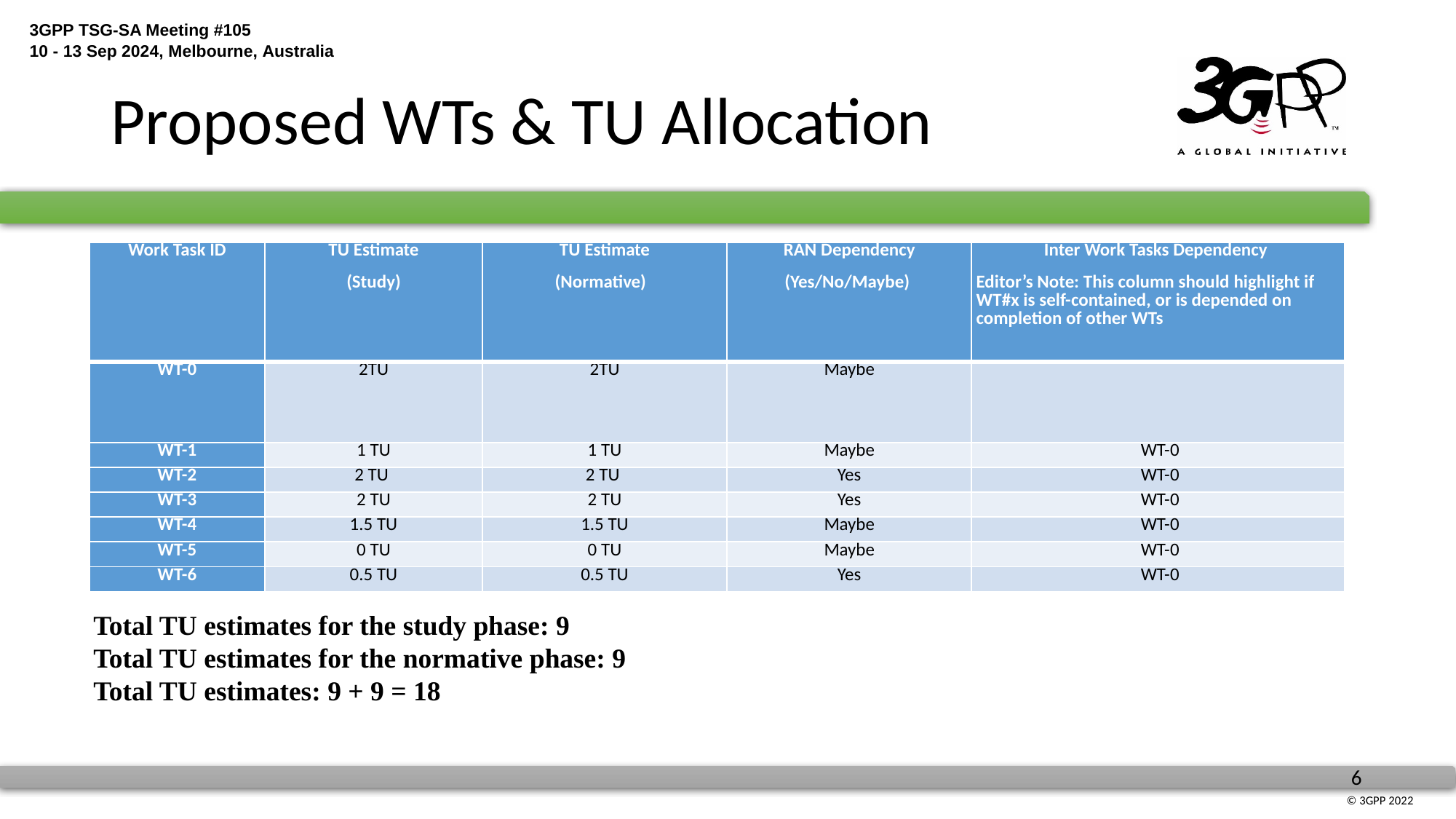

# Proposed WTs & TU Allocation
| Work Task ID | TU Estimate (Study) | TU Estimate (Normative) | RAN Dependency (Yes/No/Maybe) | Inter Work Tasks Dependency Editor’s Note: This column should highlight if WT#x is self-contained, or is depended on completion of other WTs |
| --- | --- | --- | --- | --- |
| WT-0 | 2TU | 2TU | Maybe |  |
| WT-1 | 1 TU | 1 TU | Maybe | WT-0 |
| WT-2 | 2 TU | 2 TU | Yes | WT-0 |
| WT-3 | 2 TU | 2 TU | Yes | WT-0 |
| WT-4 | 1.5 TU | 1.5 TU | Maybe | WT-0 |
| WT-5 | 0 TU | 0 TU | Maybe | WT-0 |
| WT-6 | 0.5 TU | 0.5 TU | Yes | WT-0 |
Total TU estimates for the study phase: 9
Total TU estimates for the normative phase: 9
Total TU estimates: 9 + 9 = 18